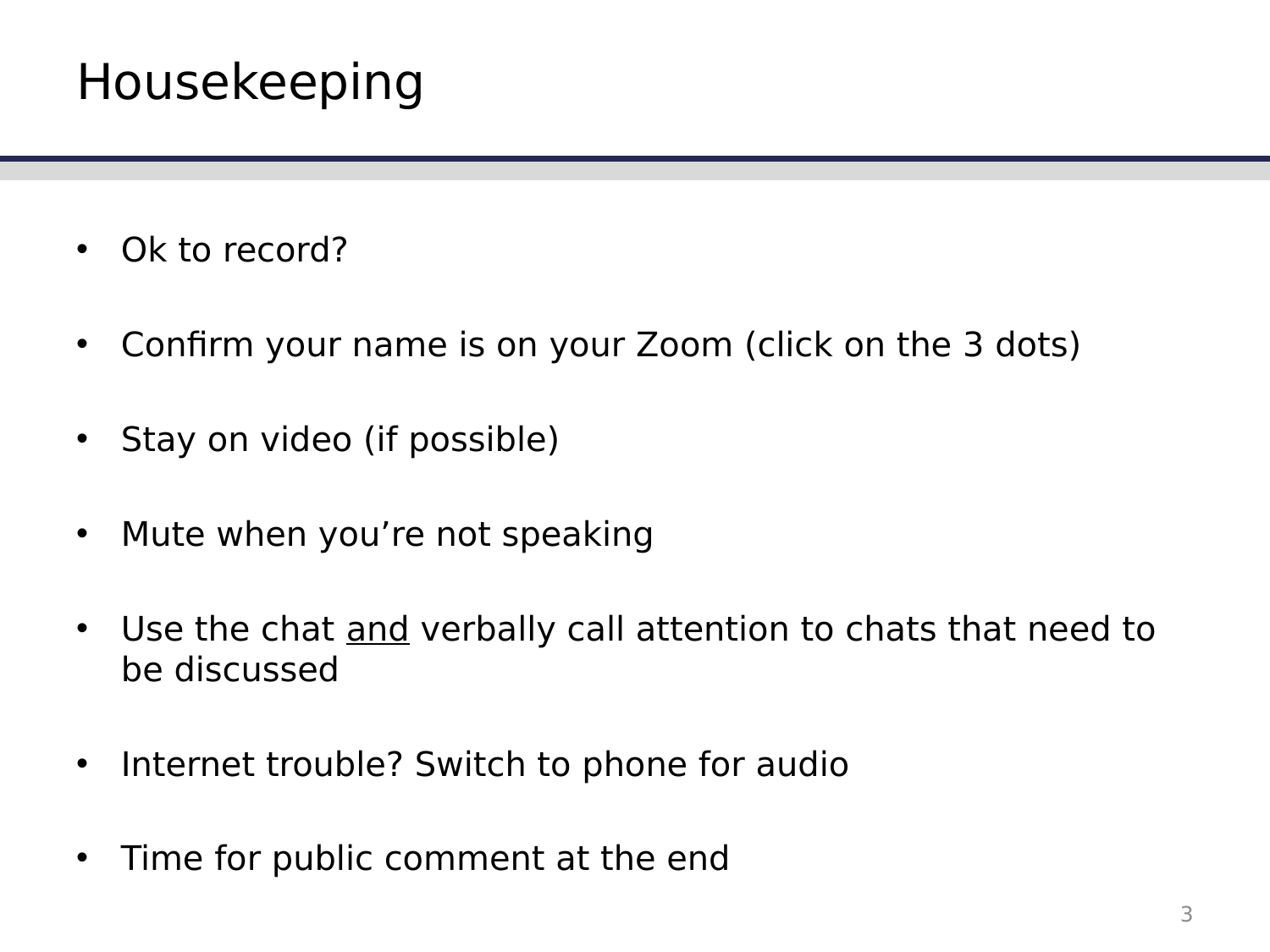

# Housekeeping
Ok to record?

Confirm your name is on your Zoom (click on the 3 dots)

Stay on video (if possible)

Mute when you’re not speaking

Use the chat and verbally call attention to chats that need to be discussed

Internet trouble? Switch to phone for audio

Time for public comment at the end
3